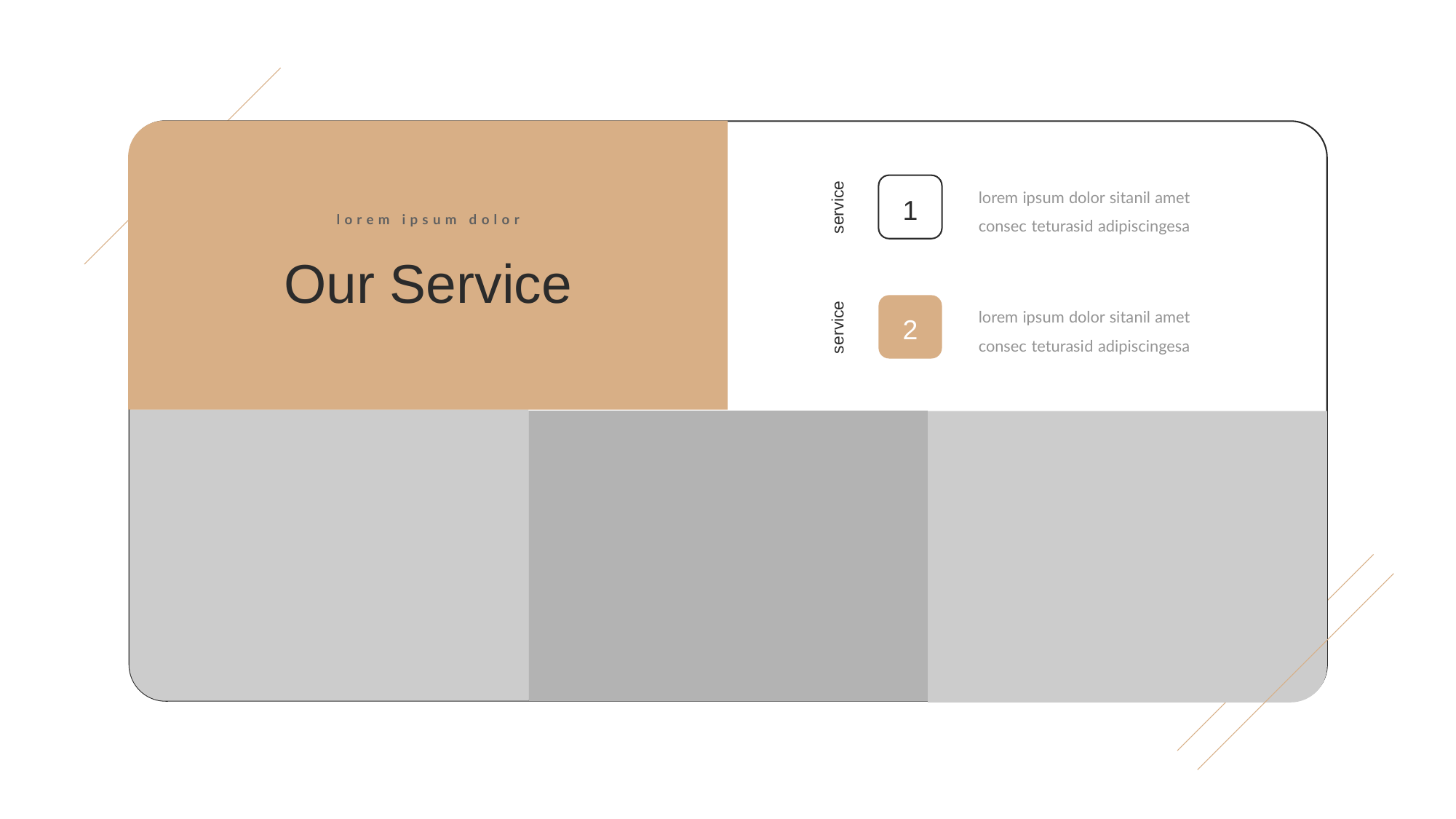

lorem ipsum dolor sitanil amet consec teturasid adipiscingesa

1
service
lorem ipsum dolor
Our Service
lorem ipsum dolor sitanil amet consec teturasid adipiscingesa

2
service